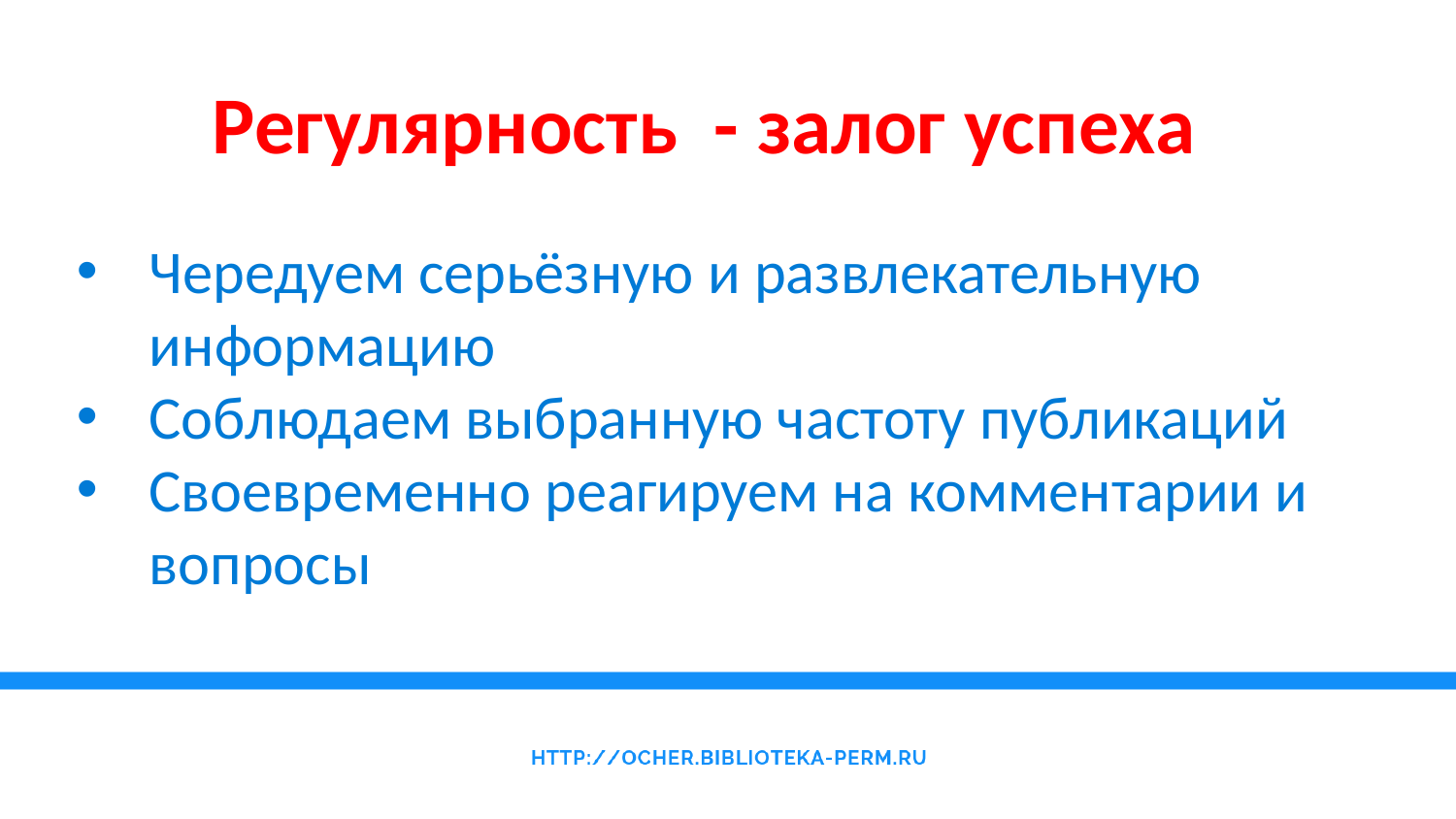

Регулярность  - залог успеха
Чередуем серьёзную и развлекательную информацию
Соблюдаем выбранную частоту публикаций
Своевременно реагируем на комментарии и вопросы